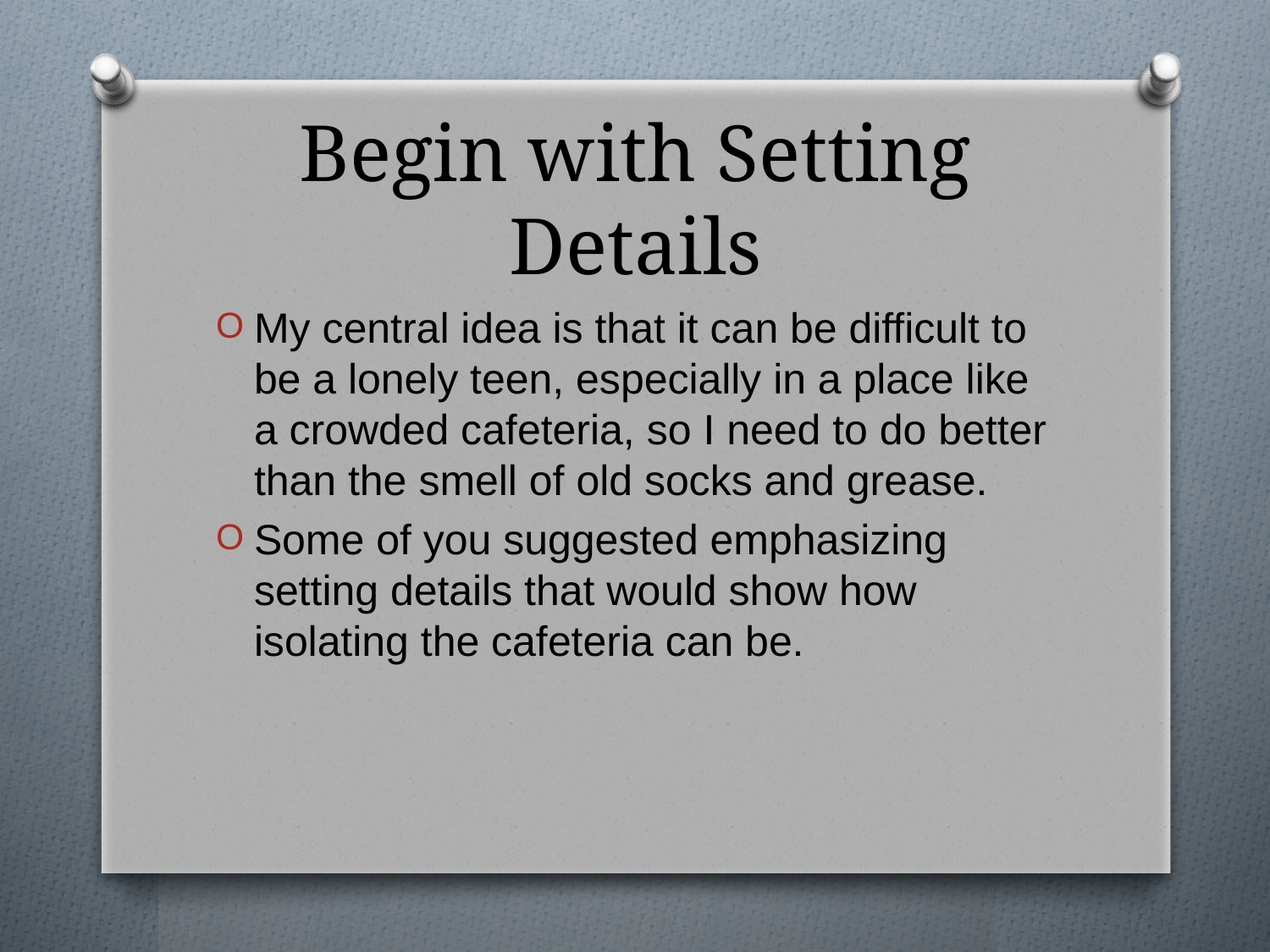

# Begin with Setting Details
My central idea is that it can be difficult to be a lonely teen, especially in a place like a crowded cafeteria, so I need to do better than the smell of old socks and grease.
Some of you suggested emphasizing setting details that would show how isolating the cafeteria can be.